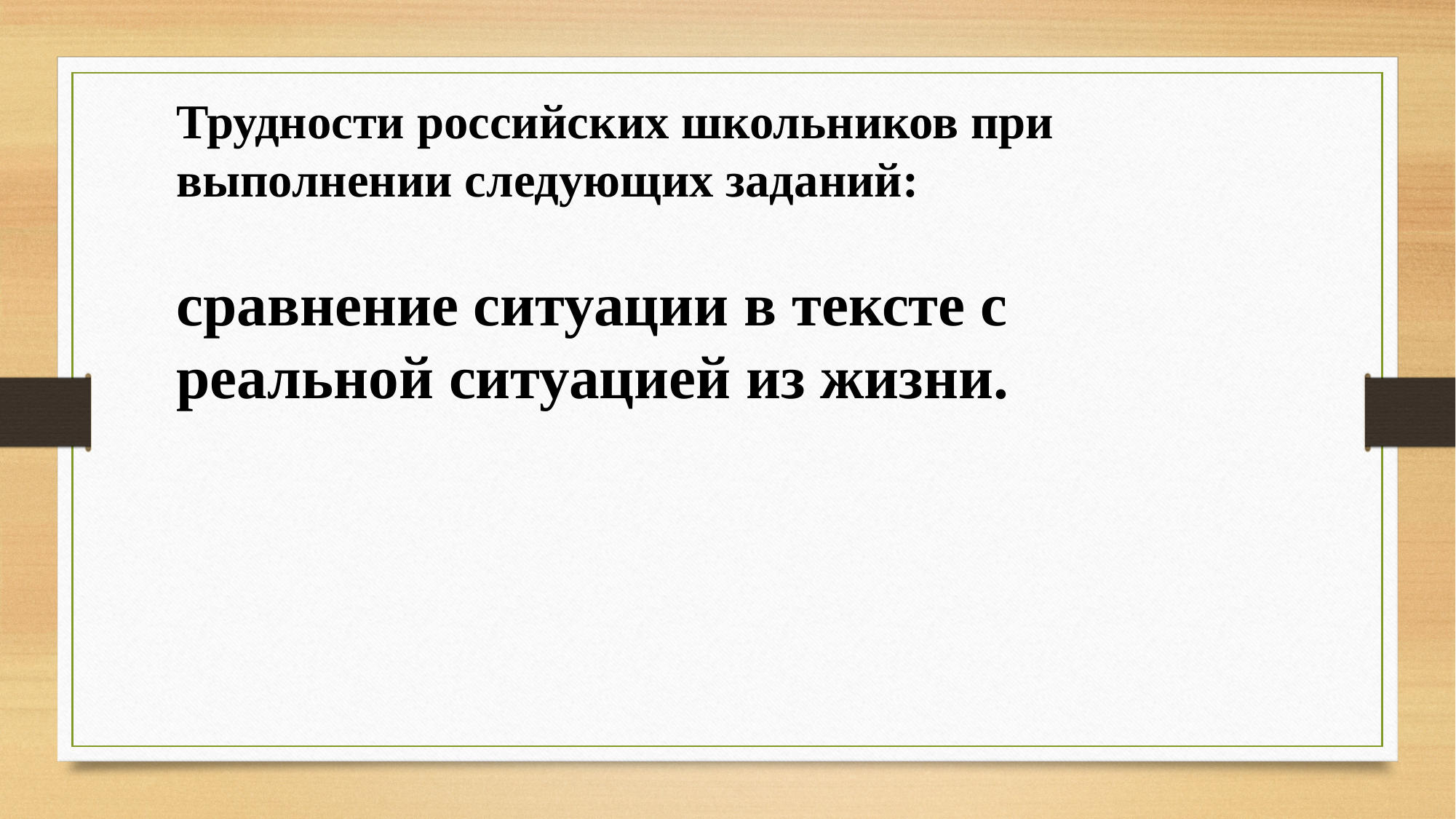

Трудности российских школьников при выполнении следующих заданий:

сравнение ситуации в тексте с реальной ситуацией из жизни.